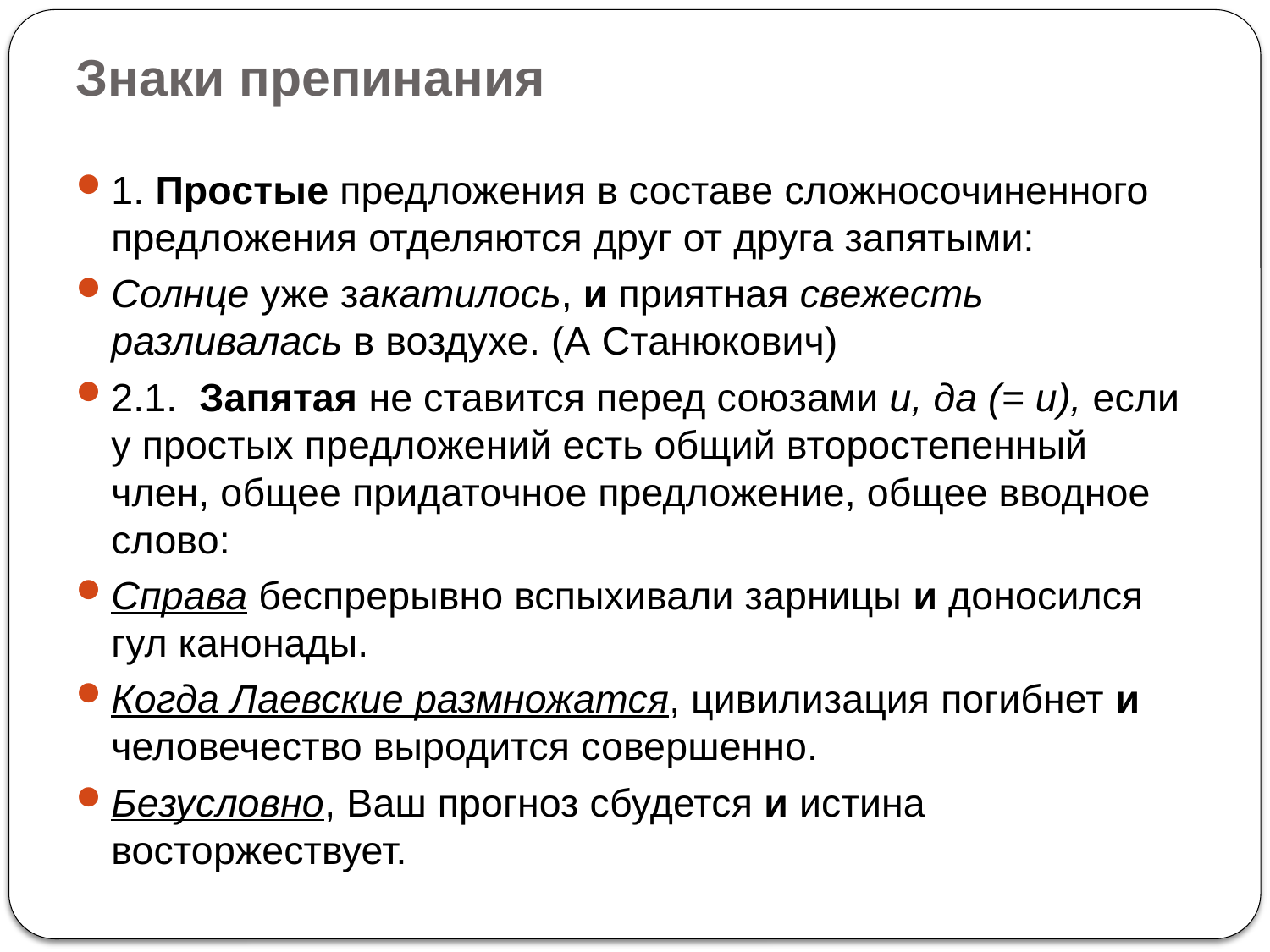

# Знаки препинания
1. Простые предложения в составе сложносочиненного предложения отделяются друг от друга запятыми:
Солнце уже закатилось, и приятная свежесть разливалась в воздухе. (А Станюкович)
2.1.  Запятая не ставится перед союзами и, да (= и), если у простых предложений есть общий второстепенный член, общее придаточное предложение, общее вводное слово:
Справа беспрерывно вспыхивали зарницы и доносился гул канонады.
Когда Лаевские размножатся, цивилизация погибнет и человечество выродится совершенно.
Безусловно, Ваш прогноз сбудется и истина восторжествует.